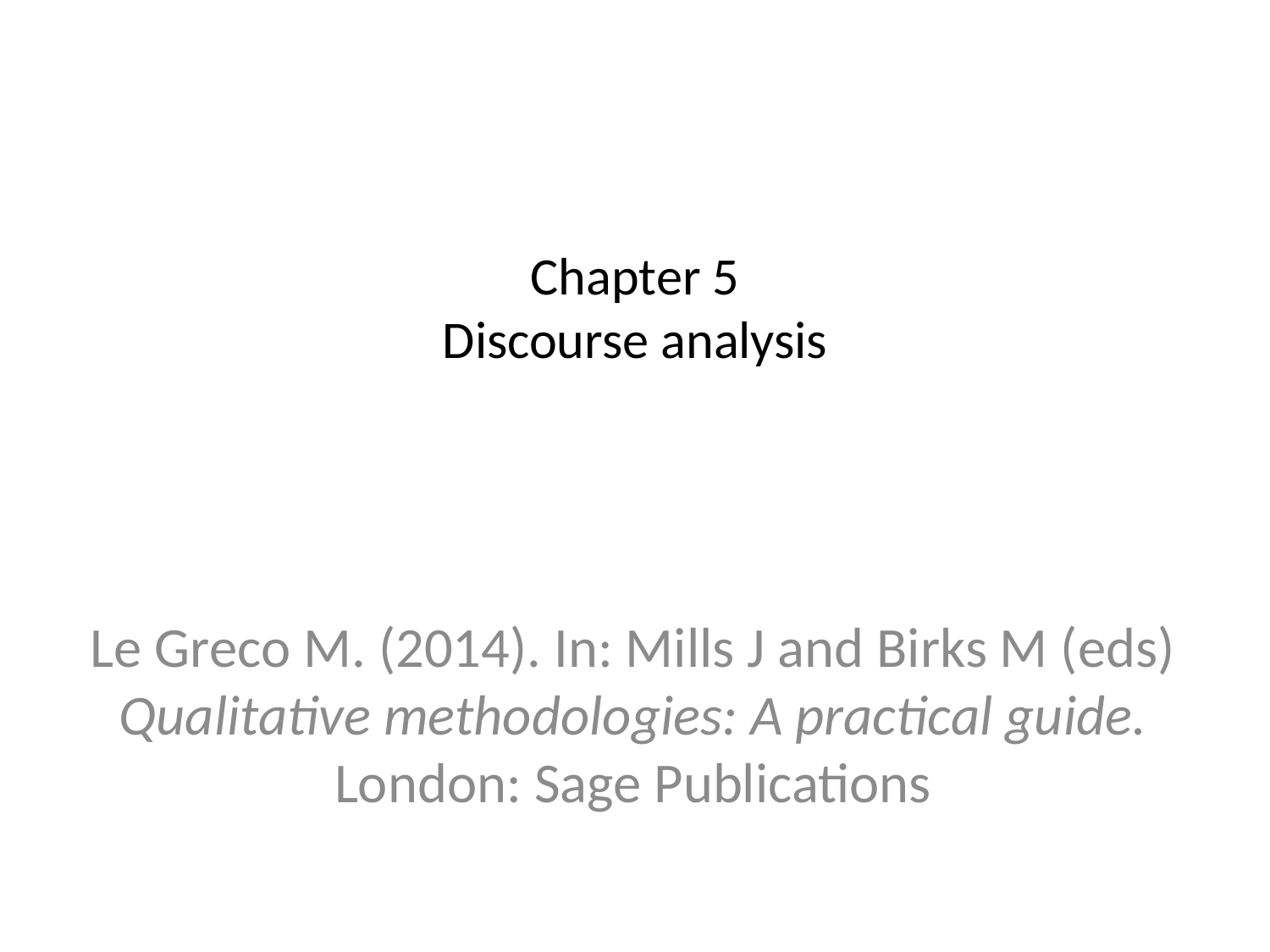

# Chapter 5 Discourse analysis
Le Greco M. (2014). In: Mills J and Birks M (eds) Qualitative methodologies: A practical guide. London: Sage Publications